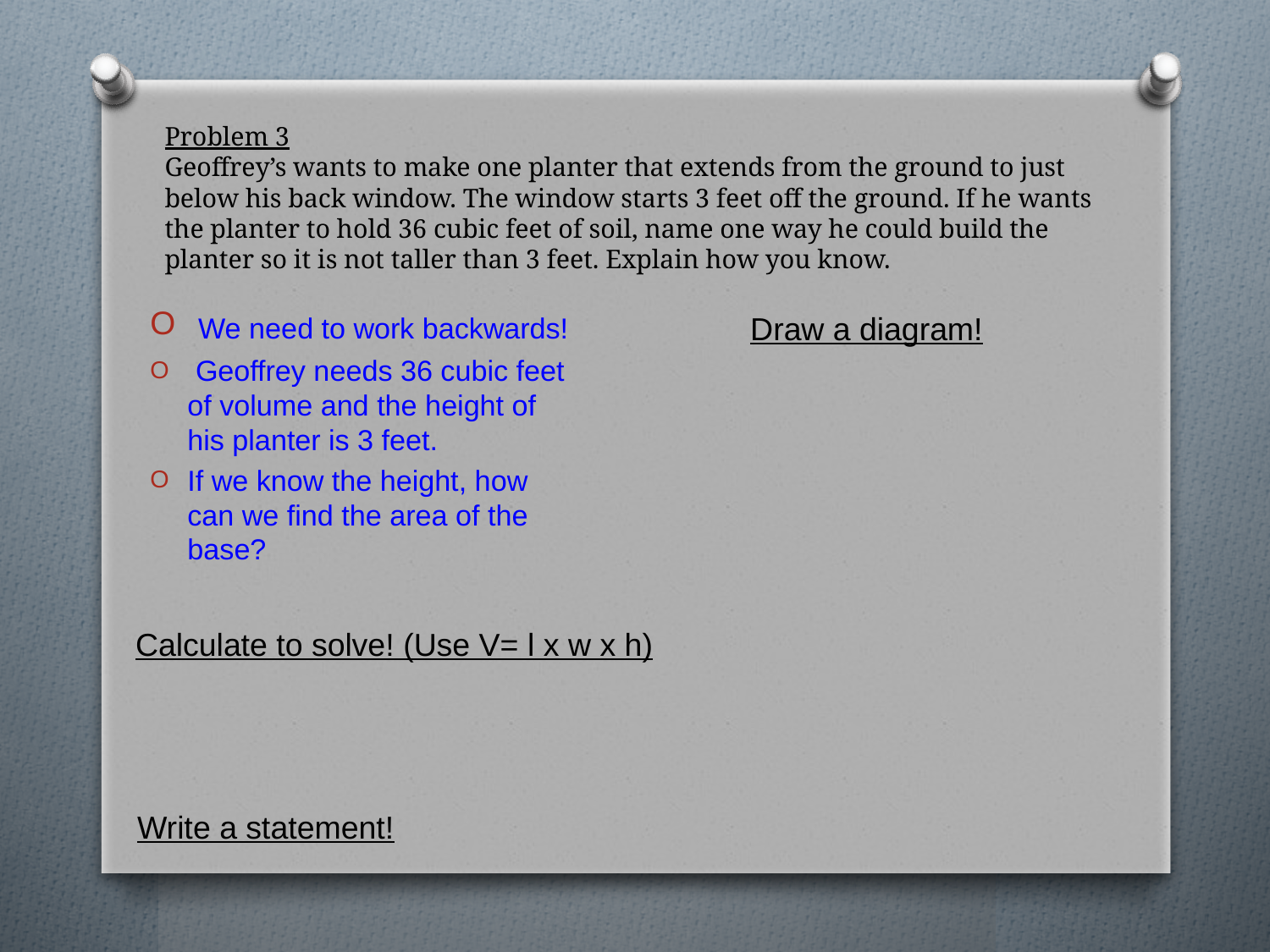

# Problem 3 Geoffrey’s wants to make one planter that extends from the ground to just below his back window. The window starts 3 feet off the ground. If he wants the planter to hold 36 cubic feet of soil, name one way he could build the planter so it is not taller than 3 feet. Explain how you know.
 We need to work backwards!
 Geoffrey needs 36 cubic feet of volume and the height of his planter is 3 feet.
If we know the height, how can we find the area of the base?
Draw a diagram!
Calculate to solve! (Use V= l x w x h)
Write a statement!